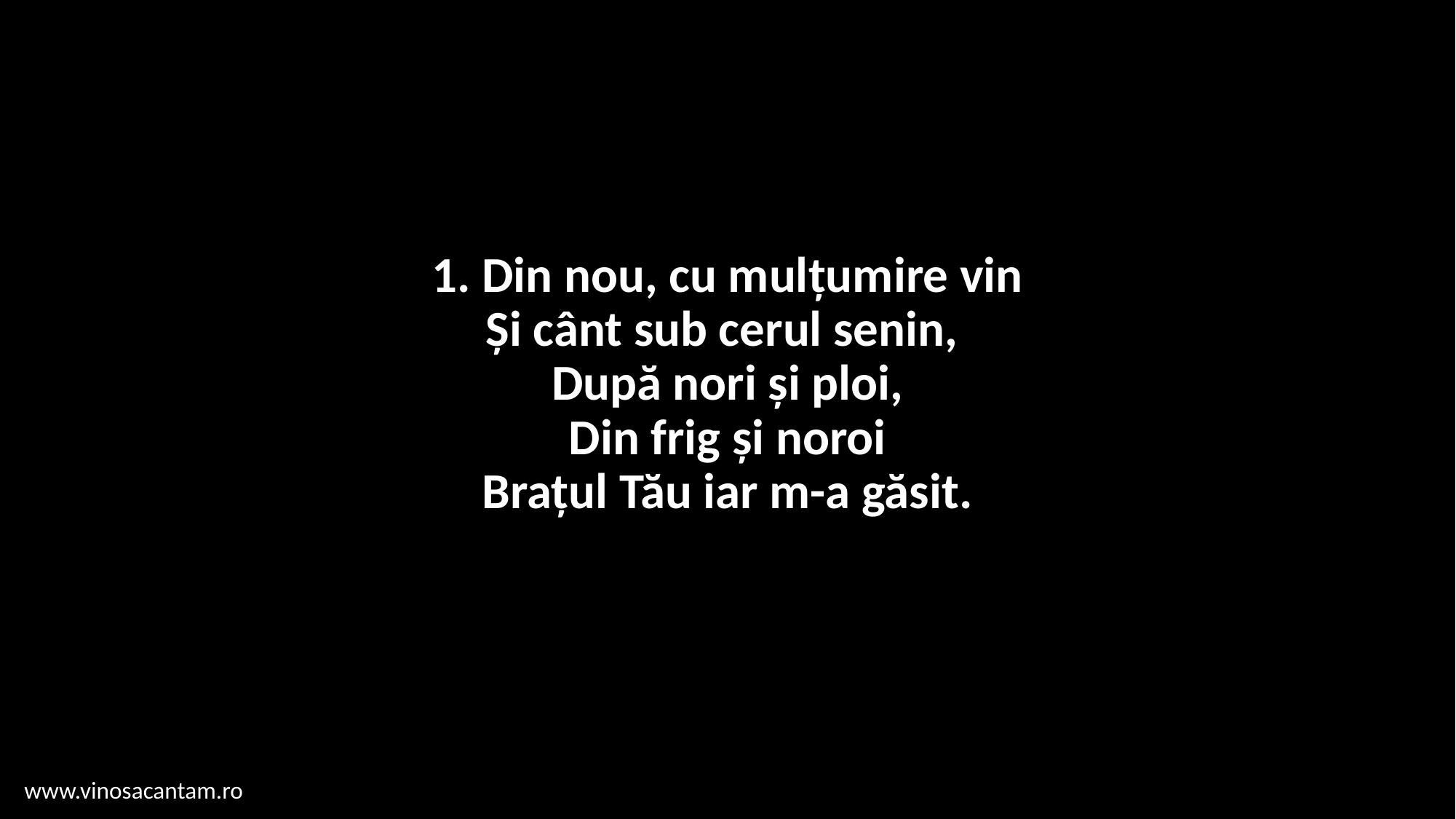

# 1. Din nou, cu mulțumire vin Și cânt sub cerul senin, După nori și ploi, Din frig și noroi Brațul Tău iar m-a găsit.
www.vinosacantam.ro